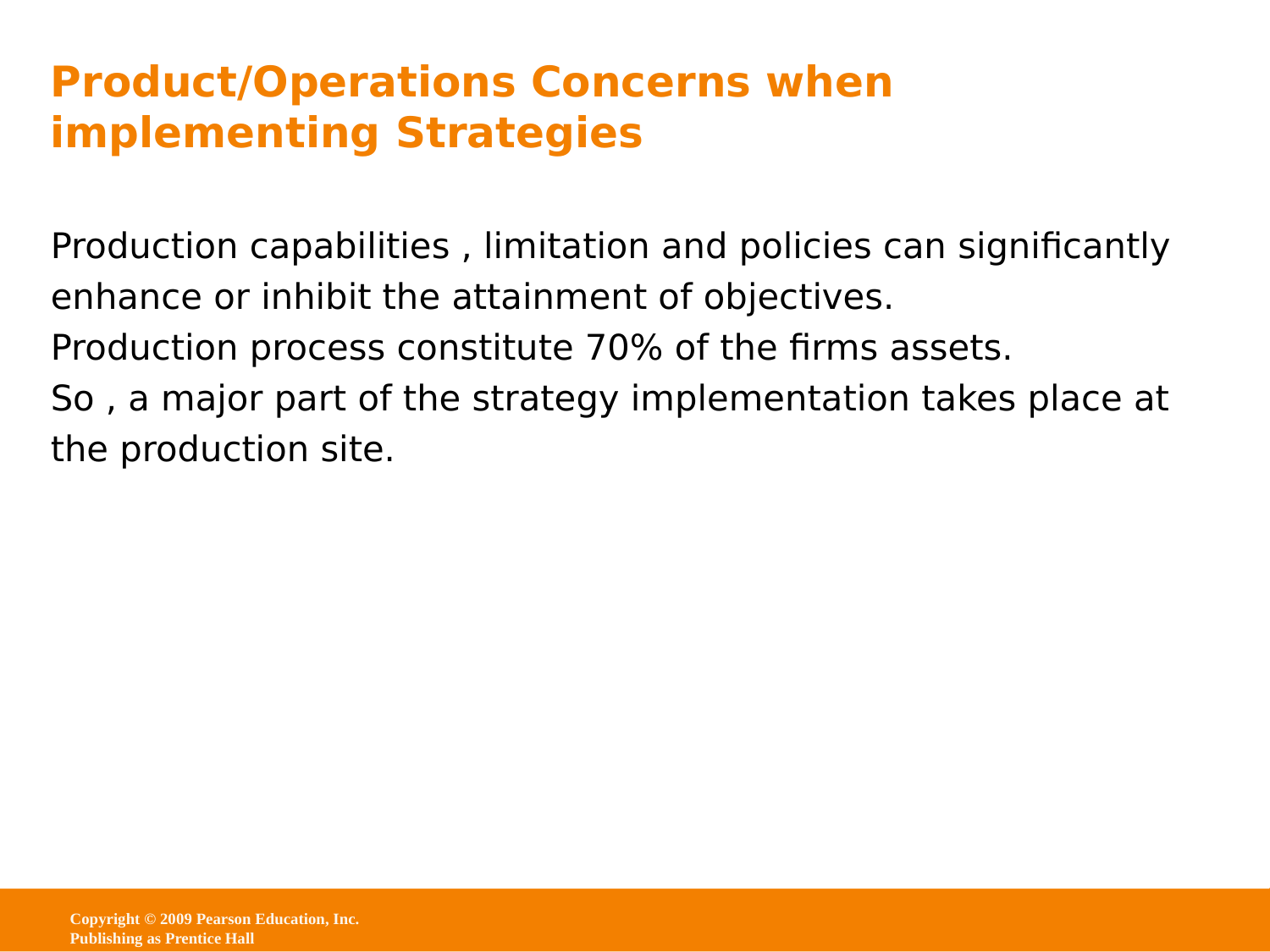

# Product/Operations Concerns when implementing Strategies
Production capabilities , limitation and policies can significantly enhance or inhibit the attainment of objectives.
Production process constitute 70% of the firms assets.
So , a major part of the strategy implementation takes place at the production site.